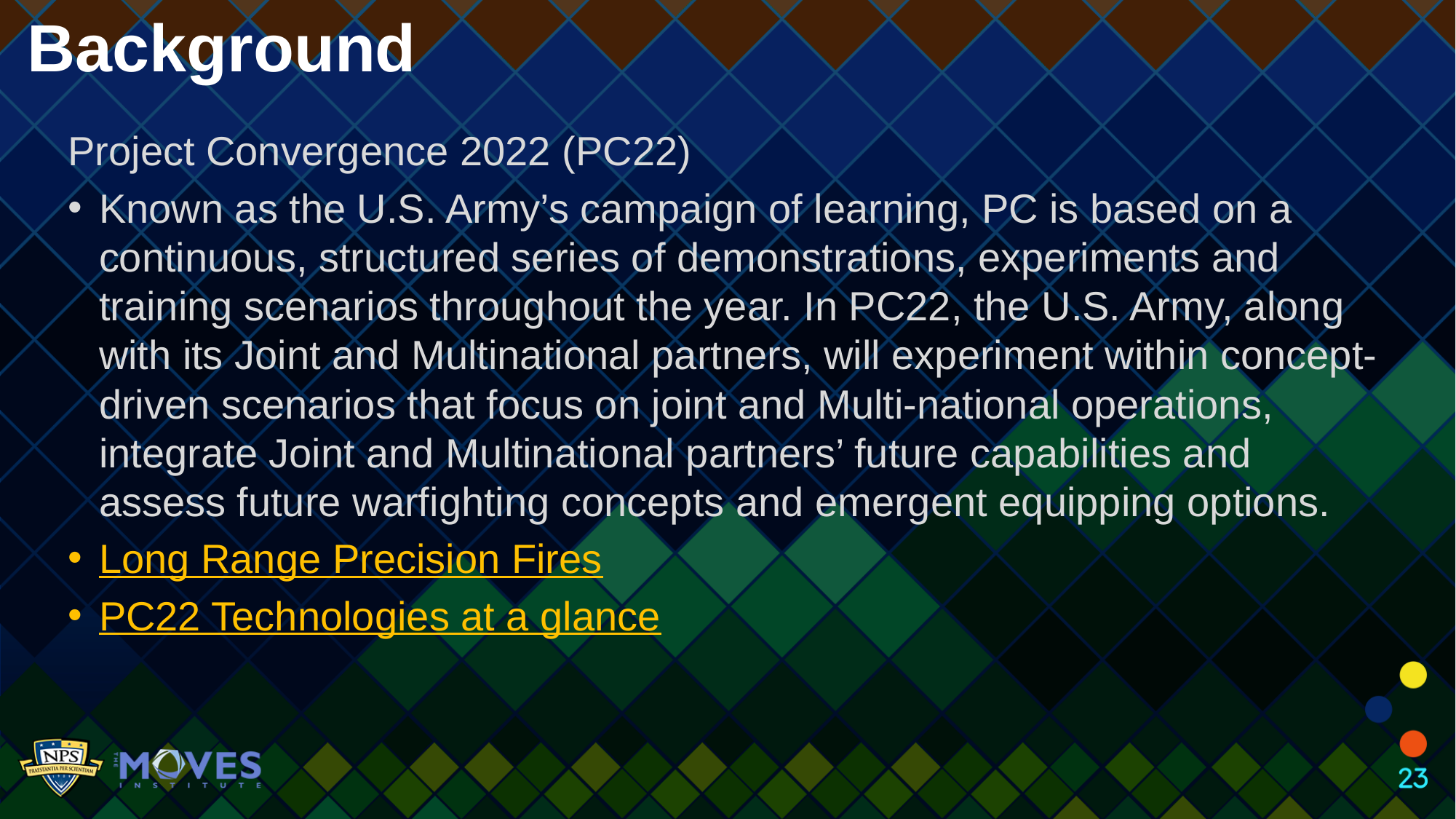

Background
Project Convergence 2022 (PC22)
Known as the U.S. Army’s campaign of learning, PC is based on a continuous, structured series of demonstrations, experiments and training scenarios throughout the year. In PC22, the U.S. Army, along with its Joint and Multinational partners, will experiment within concept-driven scenarios that focus on joint and Multi-national operations, integrate Joint and Multinational partners’ future capabilities and assess future warfighting concepts and emergent equipping options.
Long Range Precision Fires
PC22 Technologies at a glance